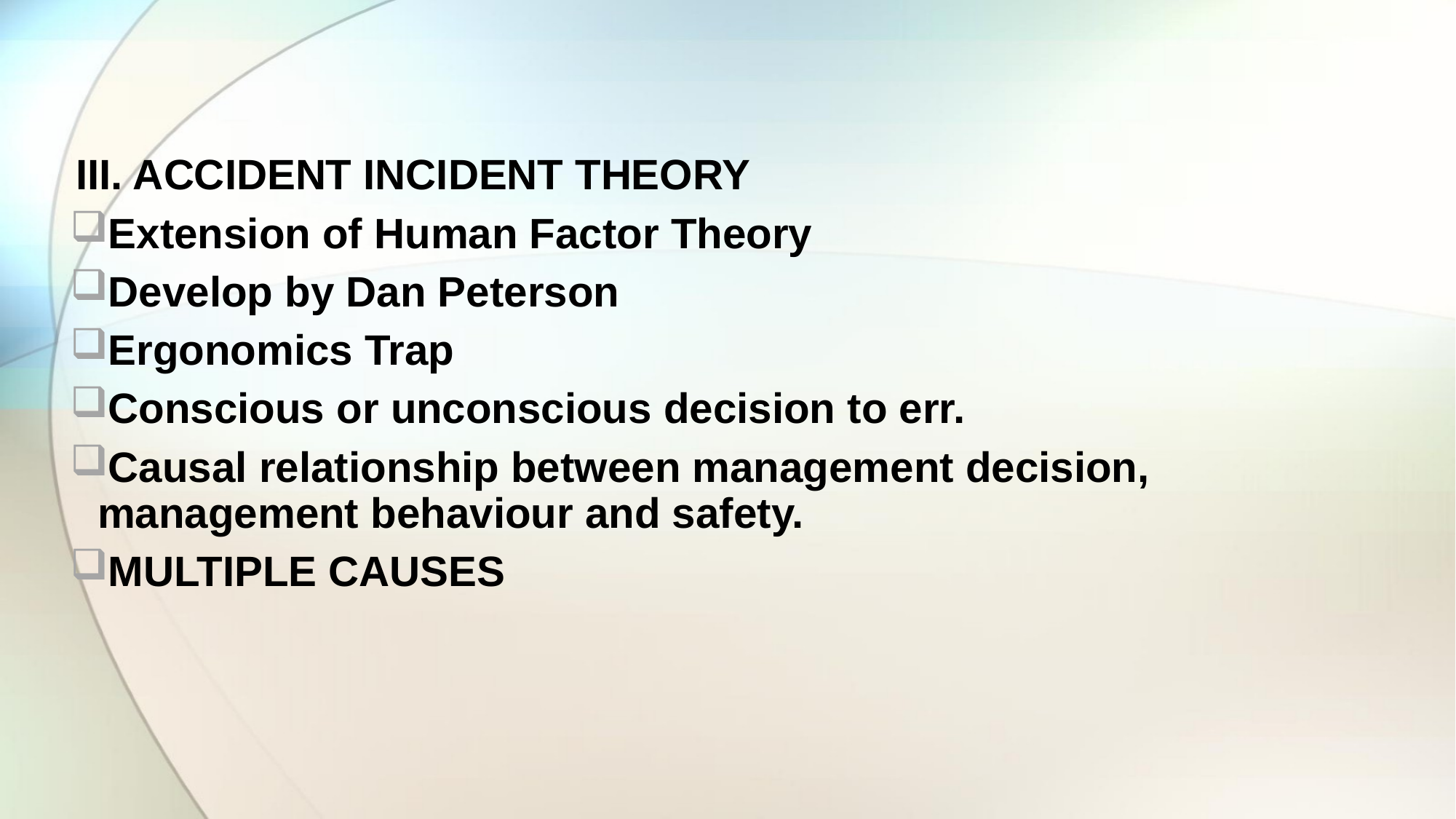

#
III. ACCIDENT INCIDENT THEORY
Extension of Human Factor Theory
Develop by Dan Peterson
Ergonomics Trap
Conscious or unconscious decision to err.
Causal relationship between management decision, management behaviour and safety.
MULTIPLE CAUSES